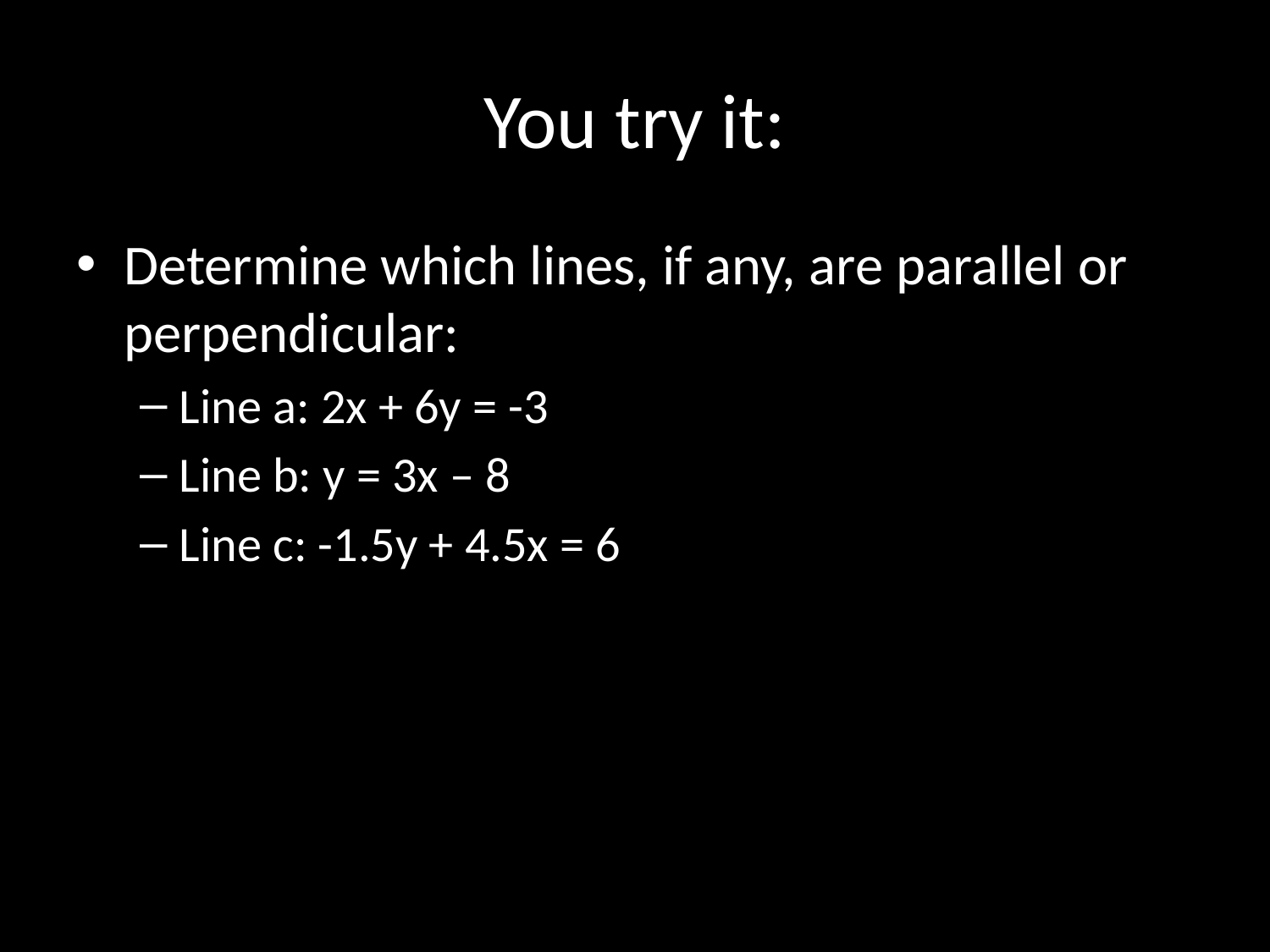

# You try it:
Determine which lines, if any, are parallel or perpendicular:
Line a: 2x + 6y = -3
Line b: y = 3x – 8
Line c: -1.5y + 4.5x = 6